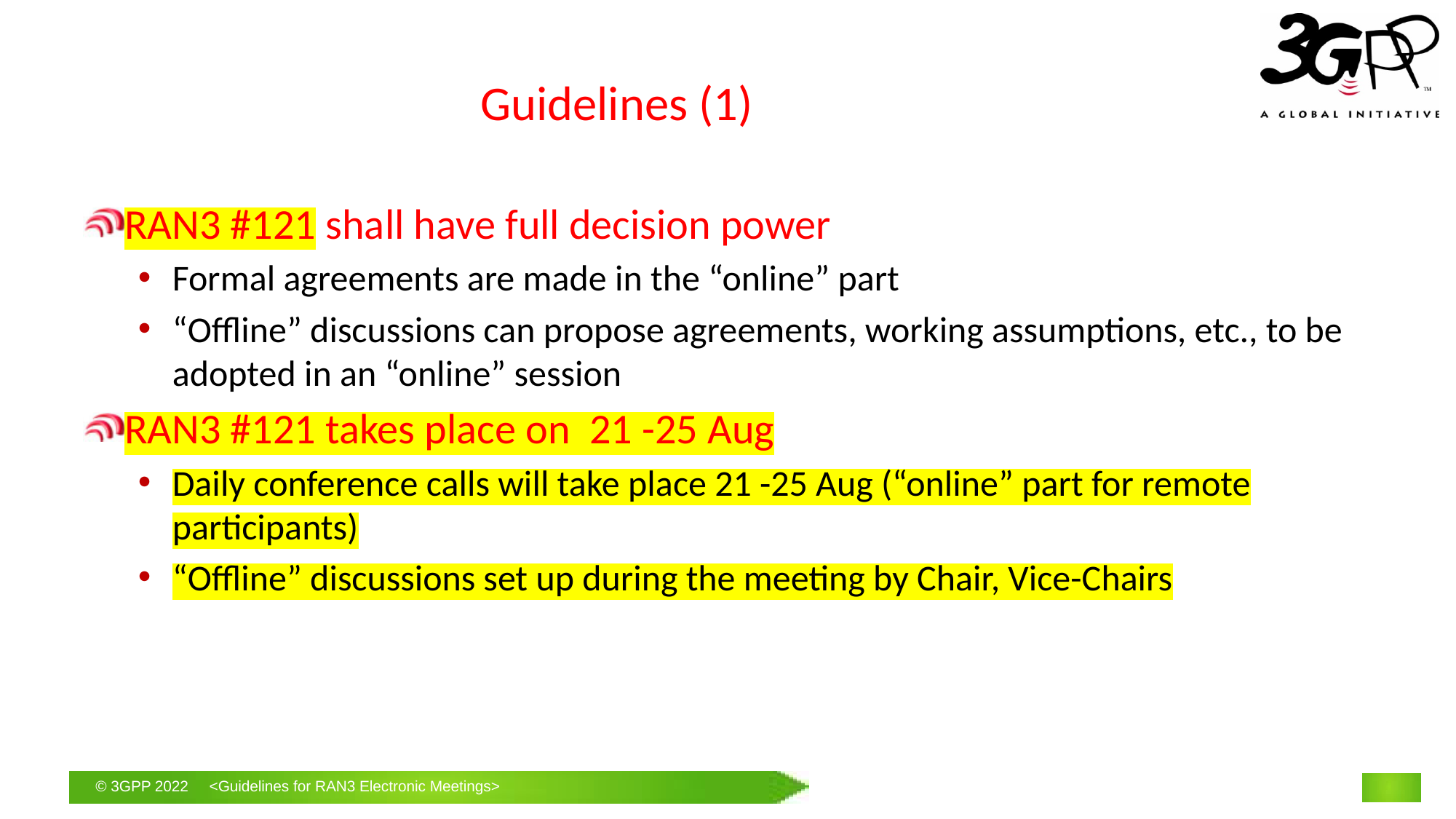

# Guidelines (1)
RAN3 #121 shall have full decision power
Formal agreements are made in the “online” part
“Offline” discussions can propose agreements, working assumptions, etc., to be adopted in an “online” session
RAN3 #121 takes place on  21 -25 Aug
Daily conference calls will take place 21 -25 Aug (“online” part for remote participants)
“Offline” discussions set up during the meeting by Chair, Vice-Chairs

5